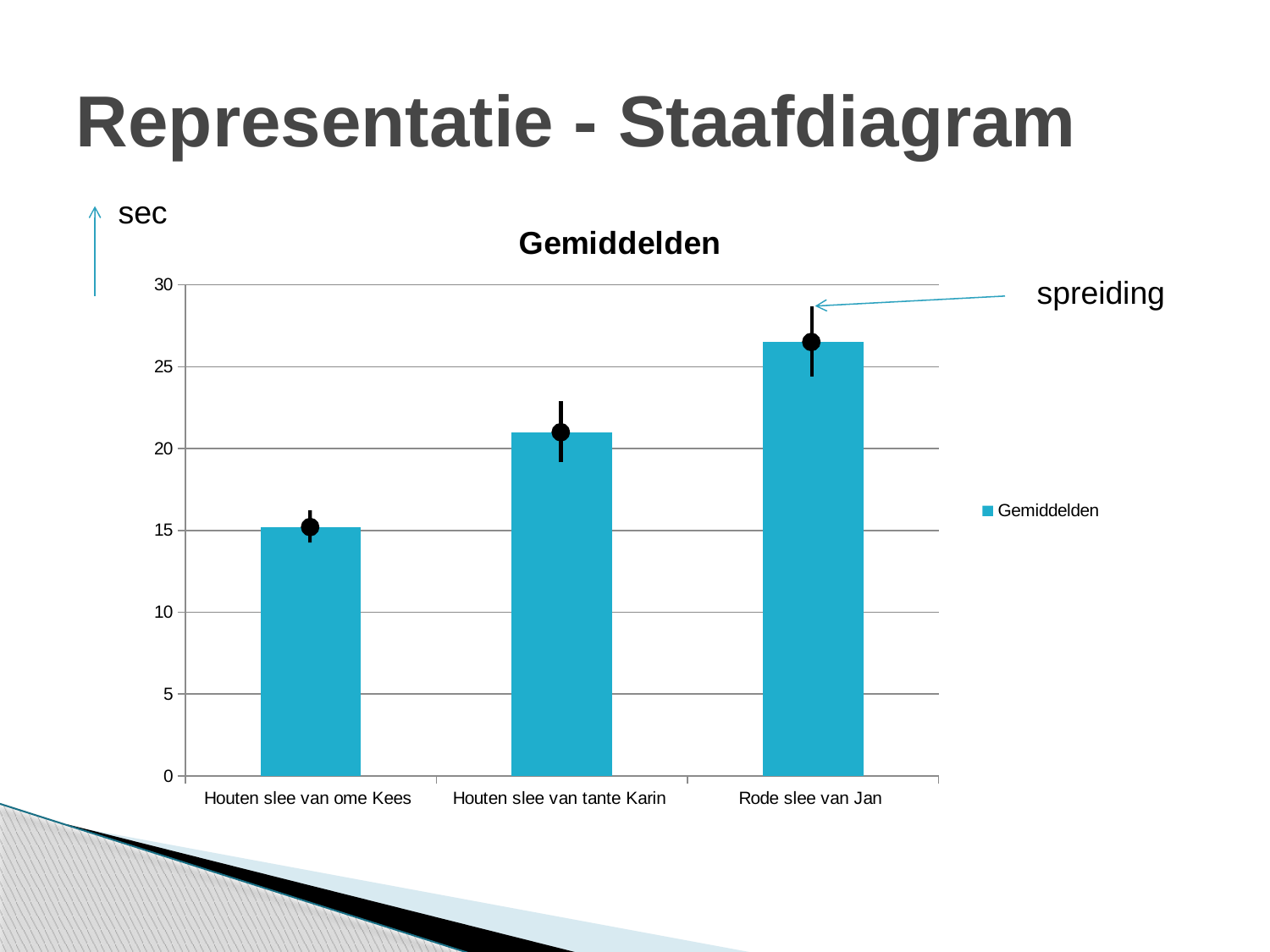

# Representatie - Staafdiagram
sec

### Chart:

| Category |  |
|---|---|
| Houten slee van ome Kees  | 15.2 |
| Houten slee van tante Karin  | 21.0 |
| Rode slee van Jan  | 26.5 |
spreiding